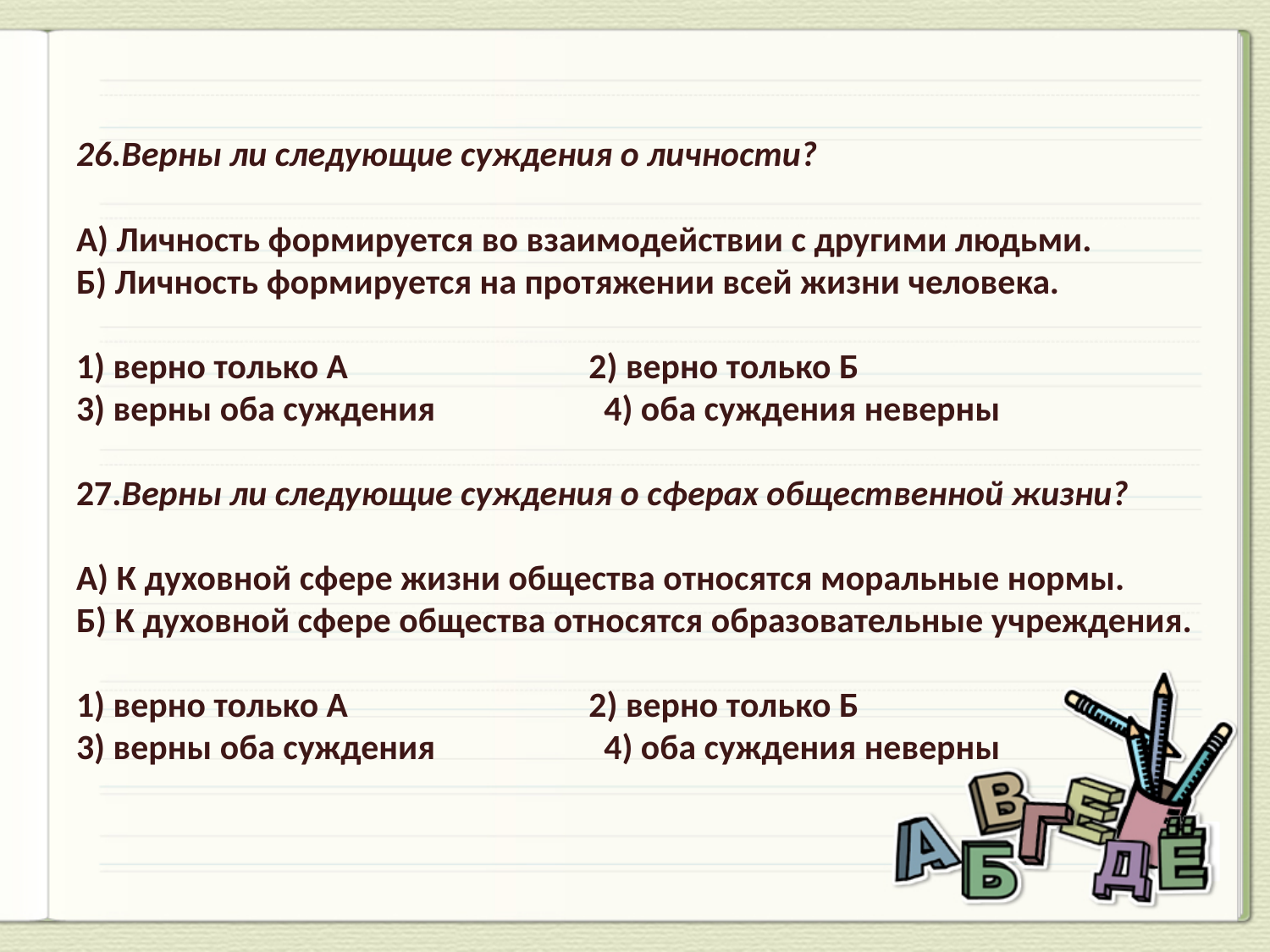

# 26.Верны ли следующие суждения о личности?   А) Личность формируется во взаимодействии с другими людьми. Б) Личность формируется на протяжении всей жизни человека.   1) верно только А                              2) верно только Б 3) верны оба суждения                     4) оба суждения неверны   27.Верны ли следующие суждения о сферах общественной жизни?   А) К духовной сфере жизни общества относятся моральные нормы. Б) К духовной сфере общества относятся образовательные учреждения.   1) верно только А                              2) верно только Б 3) верны оба суждения                     4) оба суждения неверны